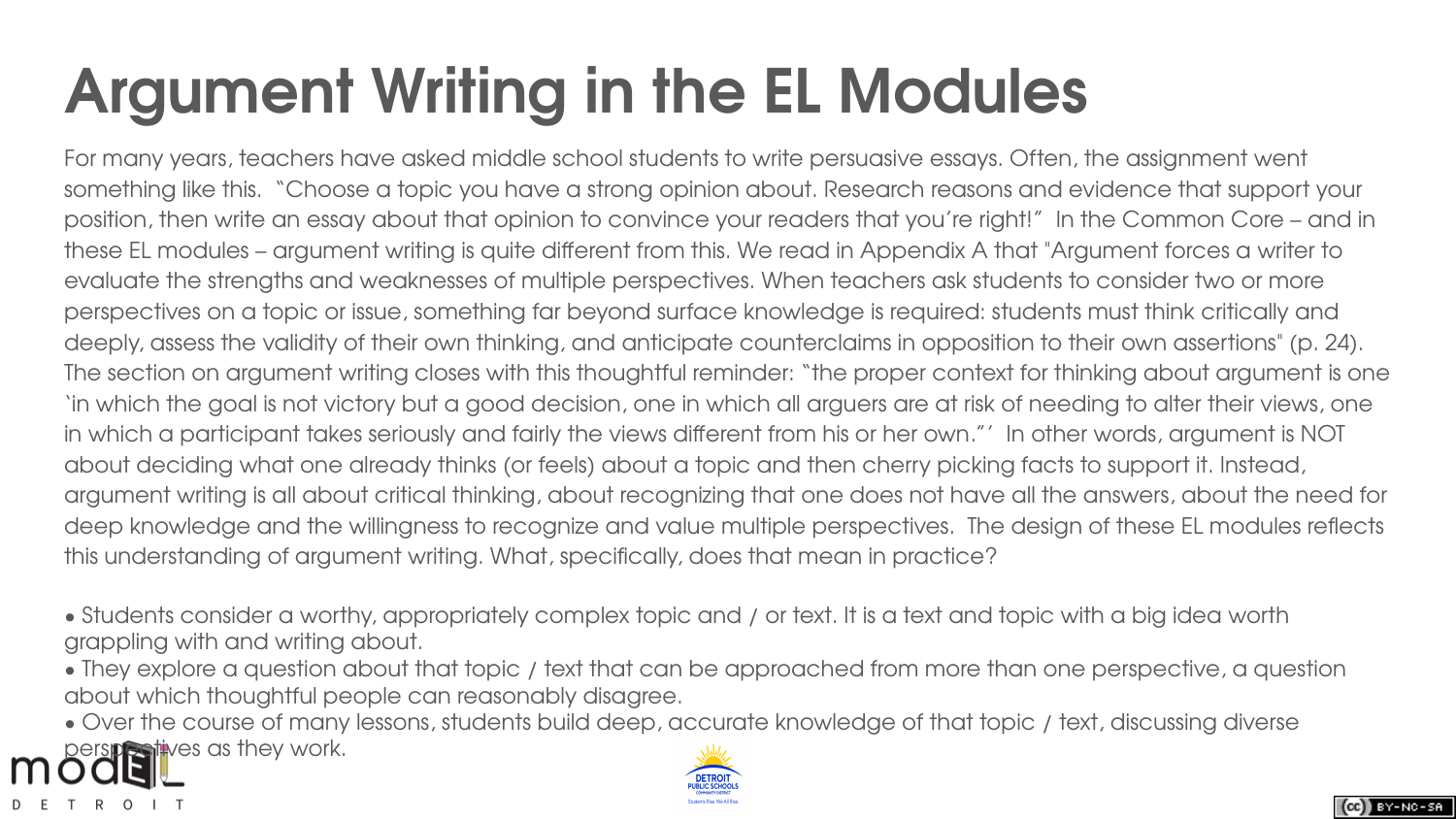

# Argument Writing in the EL Modules
For many years, teachers have asked middle school students to write persuasive essays. Often, the assignment went something like this.  “Choose a topic you have a strong opinion about. Research reasons and evidence that support your position, then write an essay about that opinion to convince your readers that you’re right!”  In the Common Core – and in these EL modules – argument writing is quite different from this. We read in Appendix A that "Argument forces a writer to evaluate the strengths and weaknesses of multiple perspectives. When teachers ask students to consider two or more perspectives on a topic or issue, something far beyond surface knowledge is required: students must think critically and deeply, assess the validity of their own thinking, and anticipate counterclaims in opposition to their own assertions" (p. 24).  The section on argument writing closes with this thoughtful reminder: “the proper context for thinking about argument is one ‘in which the goal is not victory but a good decision, one in which all arguers are at risk of needing to alter their views, one in which a participant takes seriously and fairly the views different from his or her own.”’  In other words, argument is NOT about deciding what one already thinks (or feels) about a topic and then cherry picking facts to support it. Instead, argument writing is all about critical thinking, about recognizing that one does not have all the answers, about the need for deep knowledge and the willingness to recognize and value multiple perspectives.  The design of these EL modules reflects this understanding of argument writing. What, specifically, does that mean in practice?
• Students consider a worthy, appropriately complex topic and / or text. It is a text and topic with a big idea worth grappling with and writing about.
• They explore a question about that topic / text that can be approached from more than one perspective, a question about which thoughtful people can reasonably disagree.
• Over the course of many lessons, students build deep, accurate knowledge of that topic / text, discussing diverse perspectives as they work.